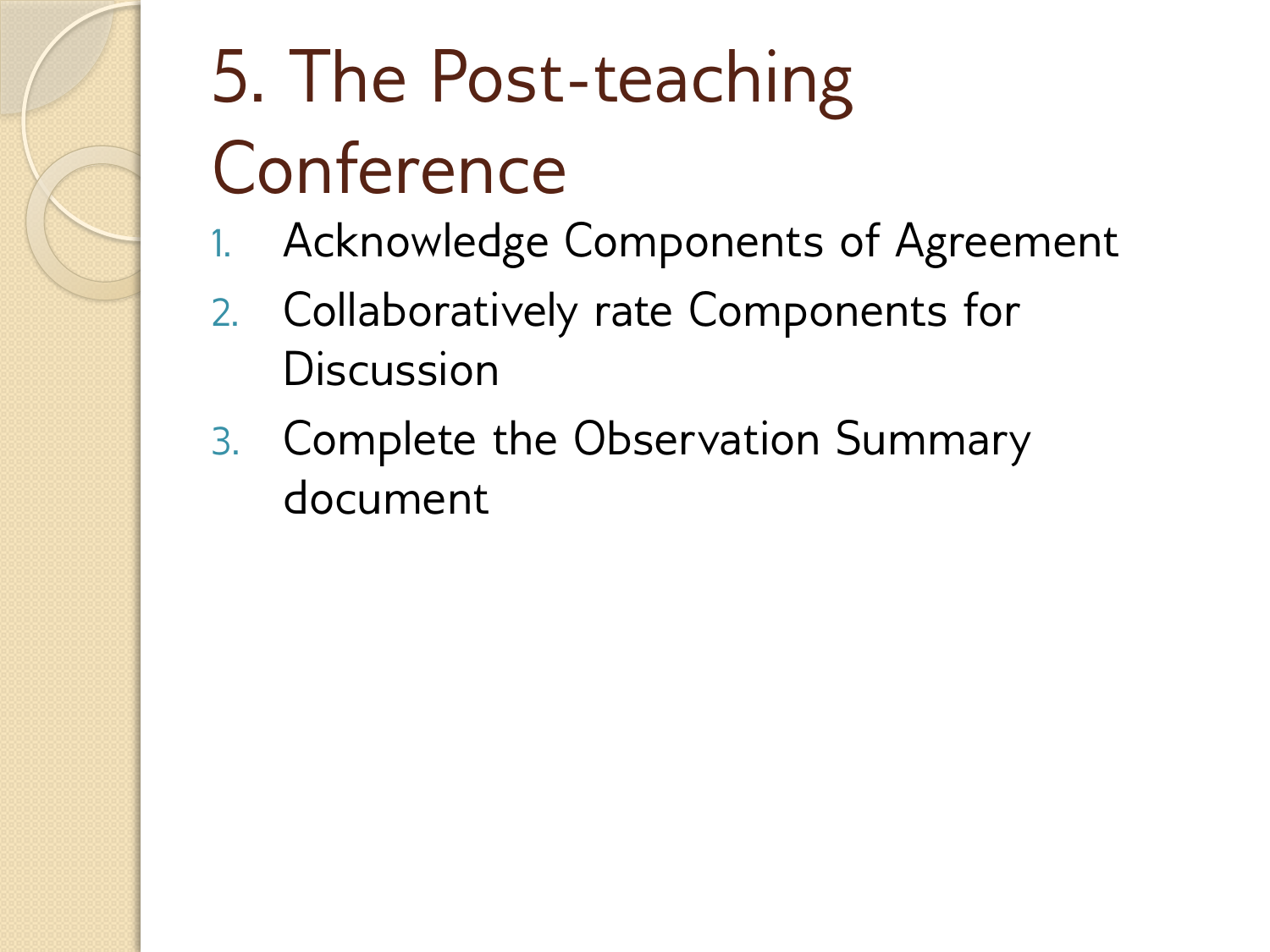

# 5. The Post-teaching Conference
Acknowledge Components of Agreement
Collaboratively rate Components for Discussion
Complete the Observation Summary document